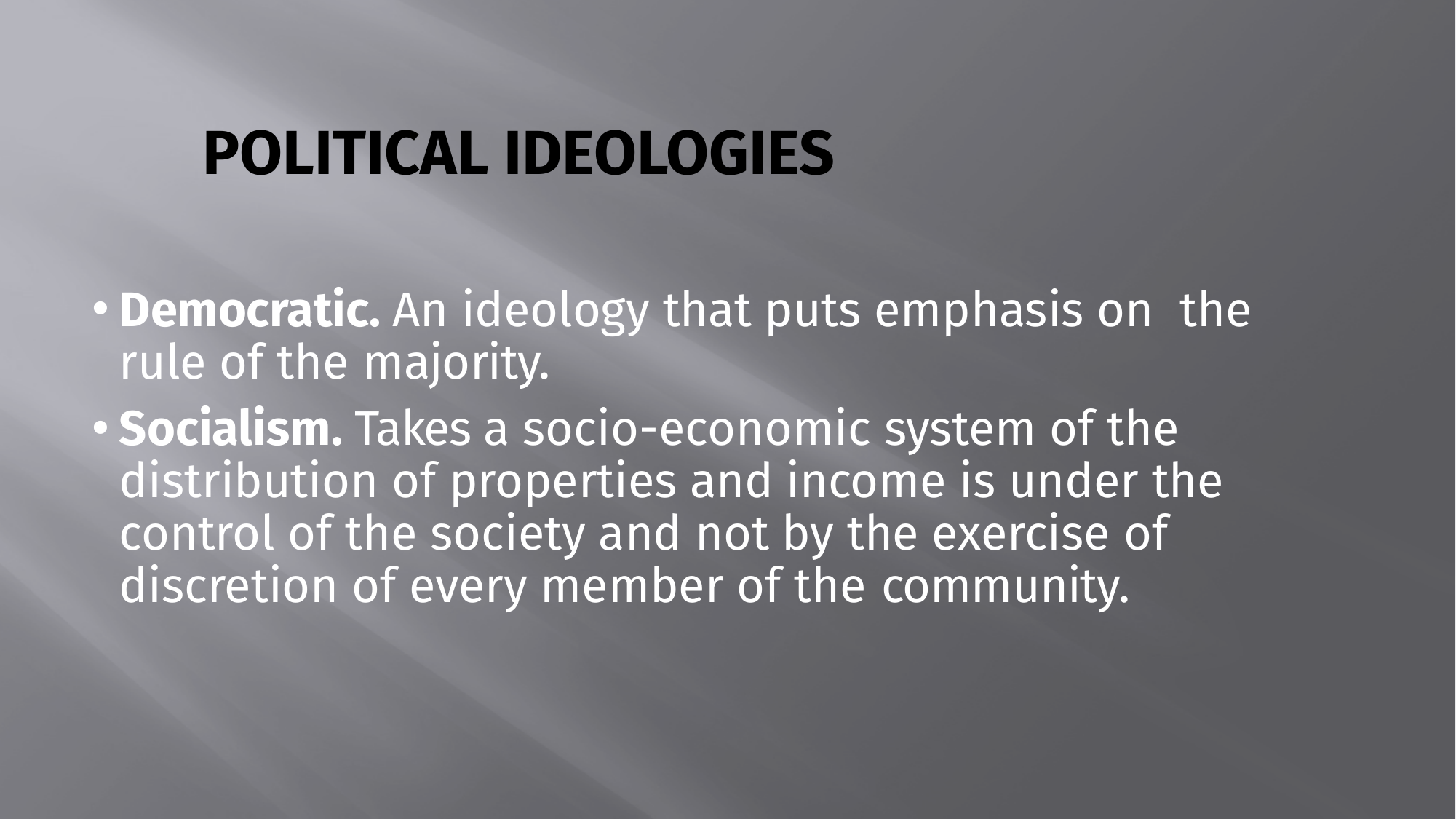

# POLITICAL IDEOLOGIES
Democratic. An ideology that puts emphasis on  the rule of the majority.
Socialism. Takes a socio-economic system of the  distribution of properties and income is under the  control of the society and not by the exercise of  discretion of every member of the community.